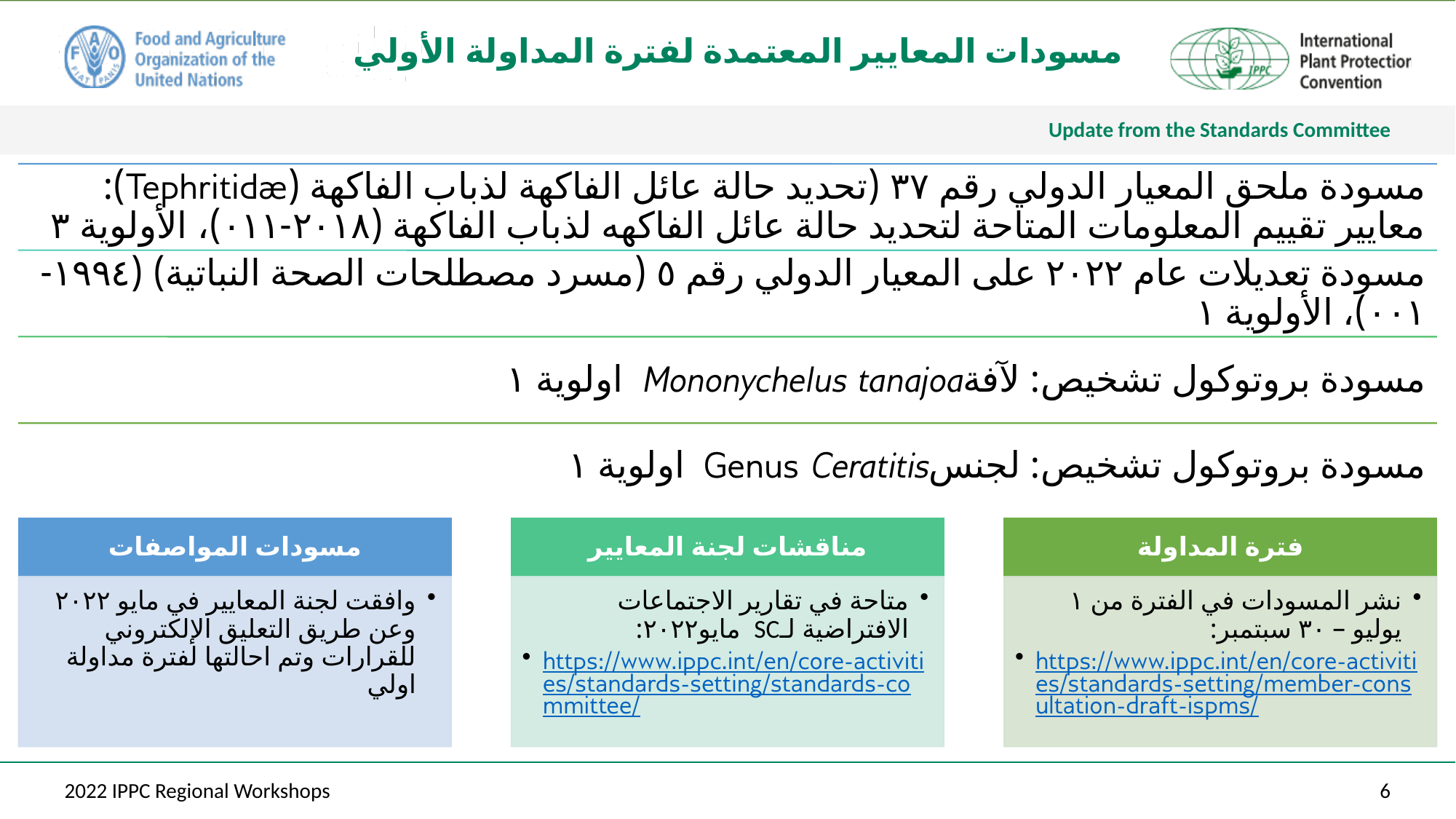

# مسودات المعايير المعتمدة لفترة المداولة الأولي
مسودة ملحق المعيار الدولي رقم ٣٧ (تحديد حالة عائل الفاكهة لذباب الفاكهة (Tephritidae): معايير تقييم المعلومات المتاحة لتحديد حالة عائل الفاكهه لذباب الفاكهة (٢٠١٨-٠١١)، الأولوية ٣
مسودة تعديلات عام ٢٠٢٢ على المعيار الدولي رقم ٥ (مسرد مصطلحات الصحة النباتية) (١٩٩٤-٠٠١)، الأولوية ١
مسودة بروتوكول تشخيص: لآفةMononychelus tanajoa  اولوية ١
مسودة بروتوكول تشخيص: لجنسGenus Ceratitis  اولوية ١
مسودات المواصفات
وافقت لجنة المعايير في مايو ٢٠٢٢ وعن طريق التعليق الإلكتروني للقرارات وتم احالتها لفترة مداولة اولي
مناقشات لجنة المعايير
متاحة في تقارير الاجتماعات الافتراضية لـSC  مايو٢٠٢٢:
https://www.ippc.int/en/core-activities/standards-setting/standards-committee/
فترة المداولة
نشر المسودات في الفترة من ١ يوليو – ٣٠ سبتمبر:
https://www.ippc.int/en/core-activities/standards-setting/member-consultation-draft-ispms/